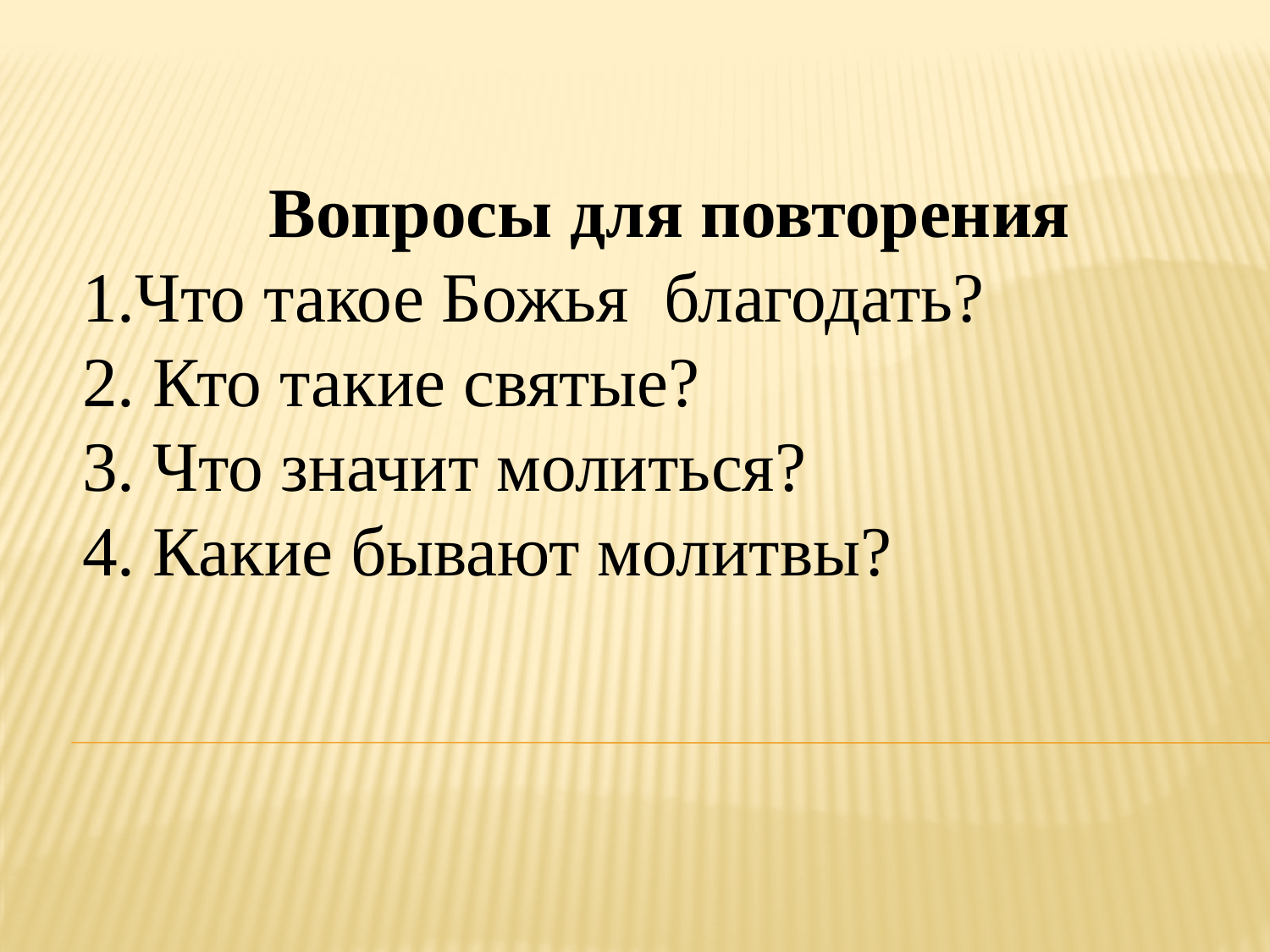

Вопросы для повторения
1.Что такое Божья  благодать?
2. Кто такие святые?
3. Что значит молиться?
4. Какие бывают молитвы?